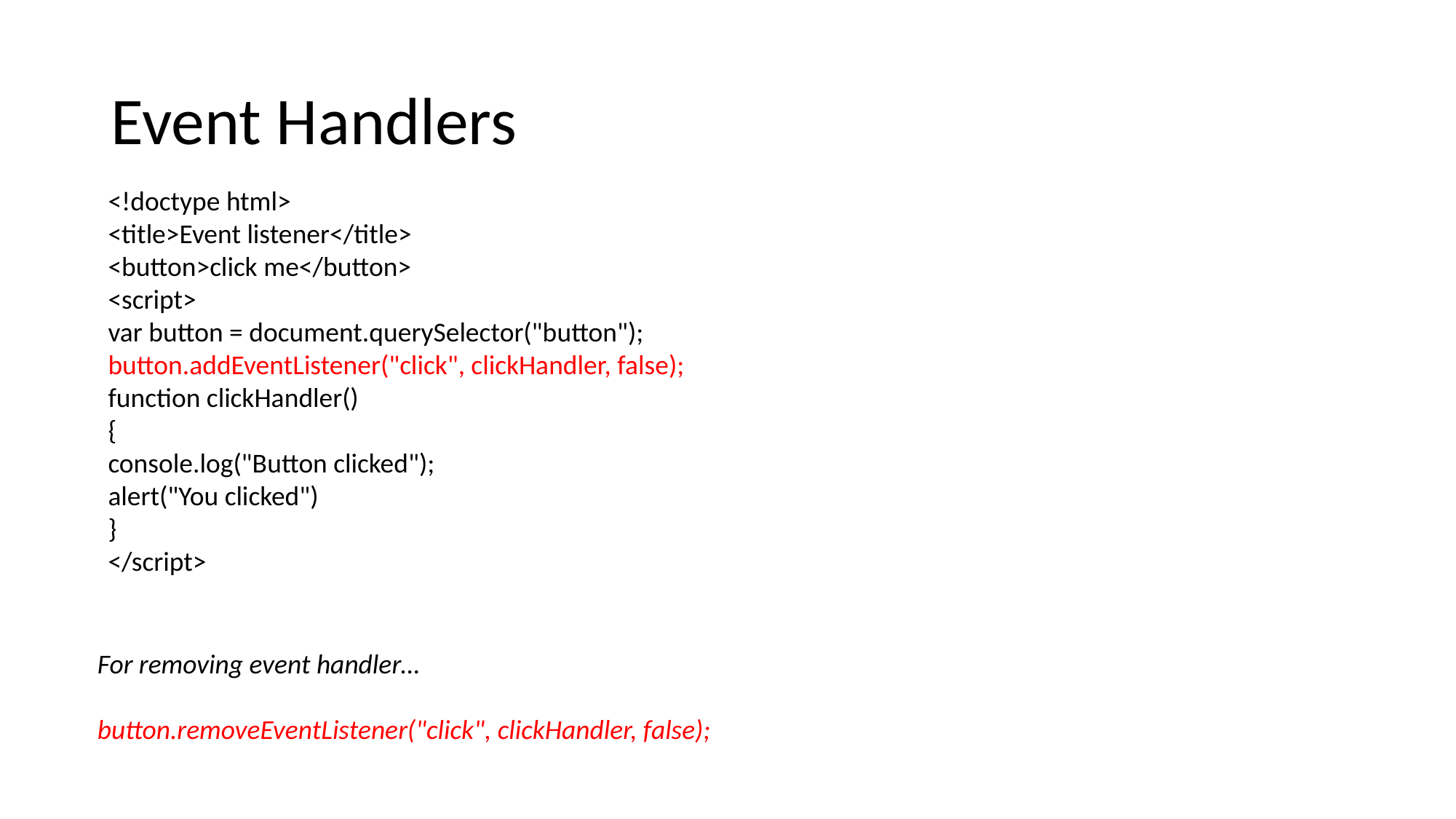

# Event Handlers
<!doctype html>
<title>Event listener</title>
<button>click me</button>
<script>
var button = document.querySelector("button");
button.addEventListener("click", clickHandler, false);
function clickHandler()
{
console.log("Button clicked");
alert("You clicked")
}
</script>
For removing event handler…

button.removeEventListener("click", clickHandler, false);